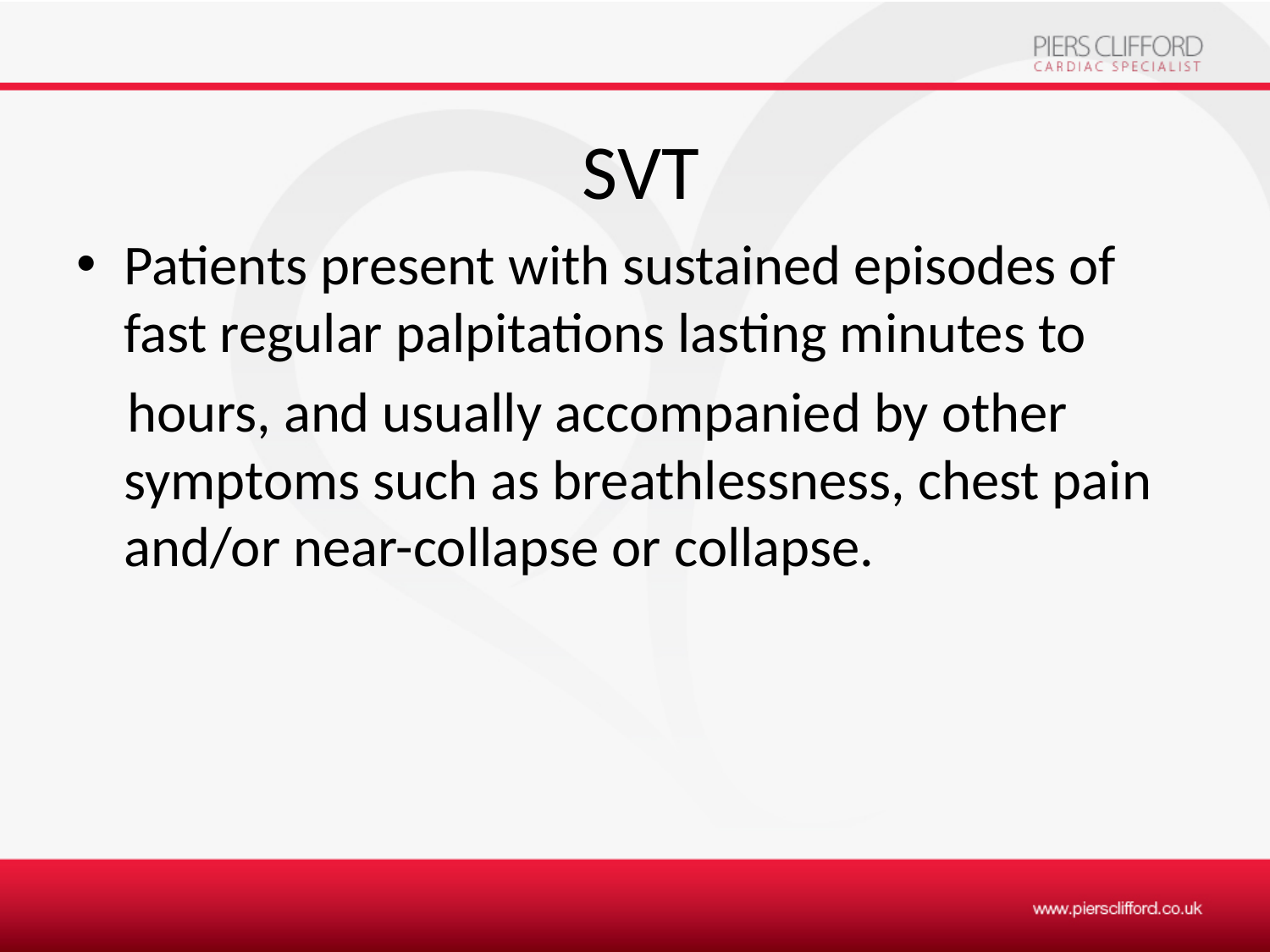

# SVT
Patients present with sustained episodes of fast regular palpitations lasting minutes to
    hours, and usually accompanied by other symptoms such as breathlessness, chest pain and/or near-collapse or collapse.